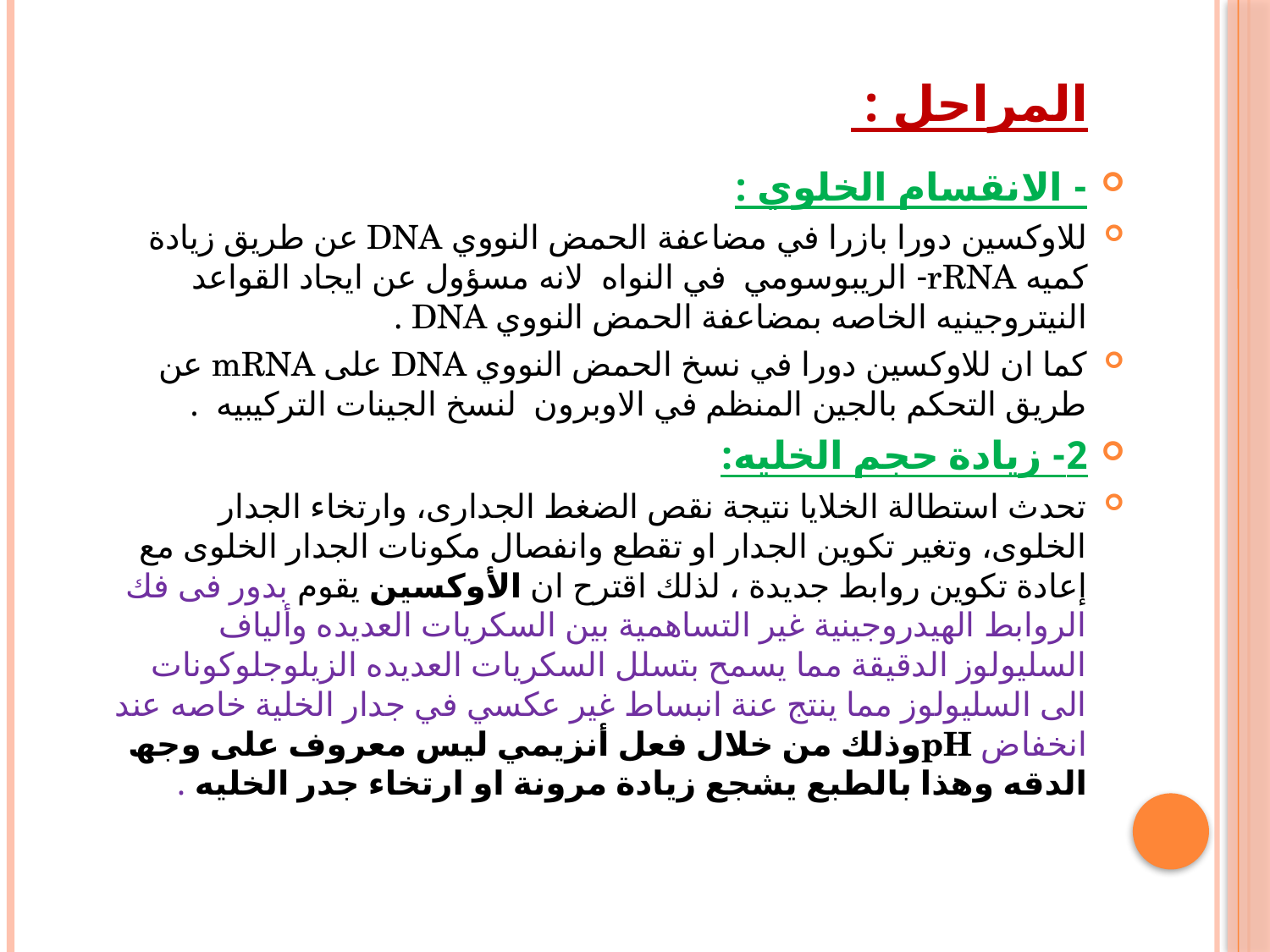

# المراحل :
- الانقسام الخلوي :
للاوكسين دورا بازرا في مضاعفة الحمض النووي DNA عن طريق زيادة كميه rRNA- الريبوسومي  في النواه  لانه مسؤول عن ايجاد القواعد النيتروجينيه الخاصه بمضاعفة الحمض النووي DNA .
كما ان للاوكسين دورا في نسخ الحمض النووي DNA على mRNA عن طريق التحكم بالجين المنظم في الاوبرون  لنسخ الجينات التركيبيه  .
2- زيادة حجم الخليه:
تحدث استطالة الخلایا نتیجة نقص الضغط الجدارى، وارتخاء الجدار الخلوى، وتغیر تكوین الجدار او تقطع وانفصال مكونات الجدار الخلوى مع إعادة تكوین روابط جدیدة ، لذلك اقترح ان الأوكسین یقوم بدور فى فك الروابط الھیدروجینیة غیر التساھمية بین السكريات العديده وألیاف السليولوز الدقیقة مما یسمح بتسلل السكريات العديده الزيلوجلوكونات  الى السليولوز مما ینتج عنة انبساط غیر عكسي في جدار الخلية خاصه عند انخفاض pHوذلك من خلال فعل أنزیمي لیس معروف على وجھ الدقه وھذا بالطبع یشجع زیادة مرونة او ارتخاء جدر الخليه .